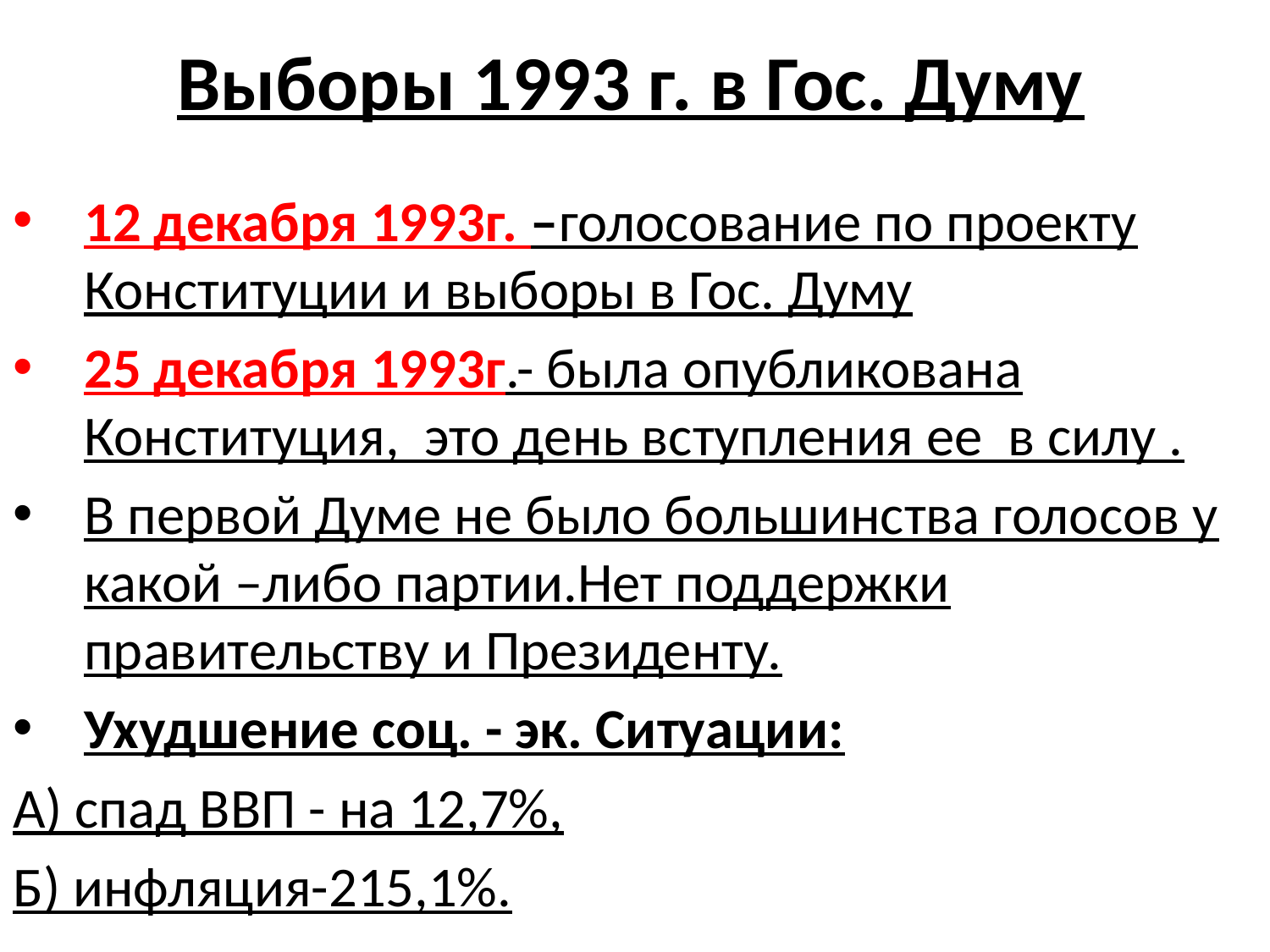

# Выборы 1993 г. в Гос. Думу
12 декабря 1993г. –голосование по проекту Конституции и выборы в Гос. Думу
25 декабря 1993г.- была опубликована Конституция,  это день вступления ее  в силу .
В первой Думе не было большинства голосов у какой –либо партии.Нет поддержки правительству и Президенту.
Ухудшение соц. - эк. Ситуации:
А) спад ВВП - на 12,7%,
Б) инфляция-215,1%.